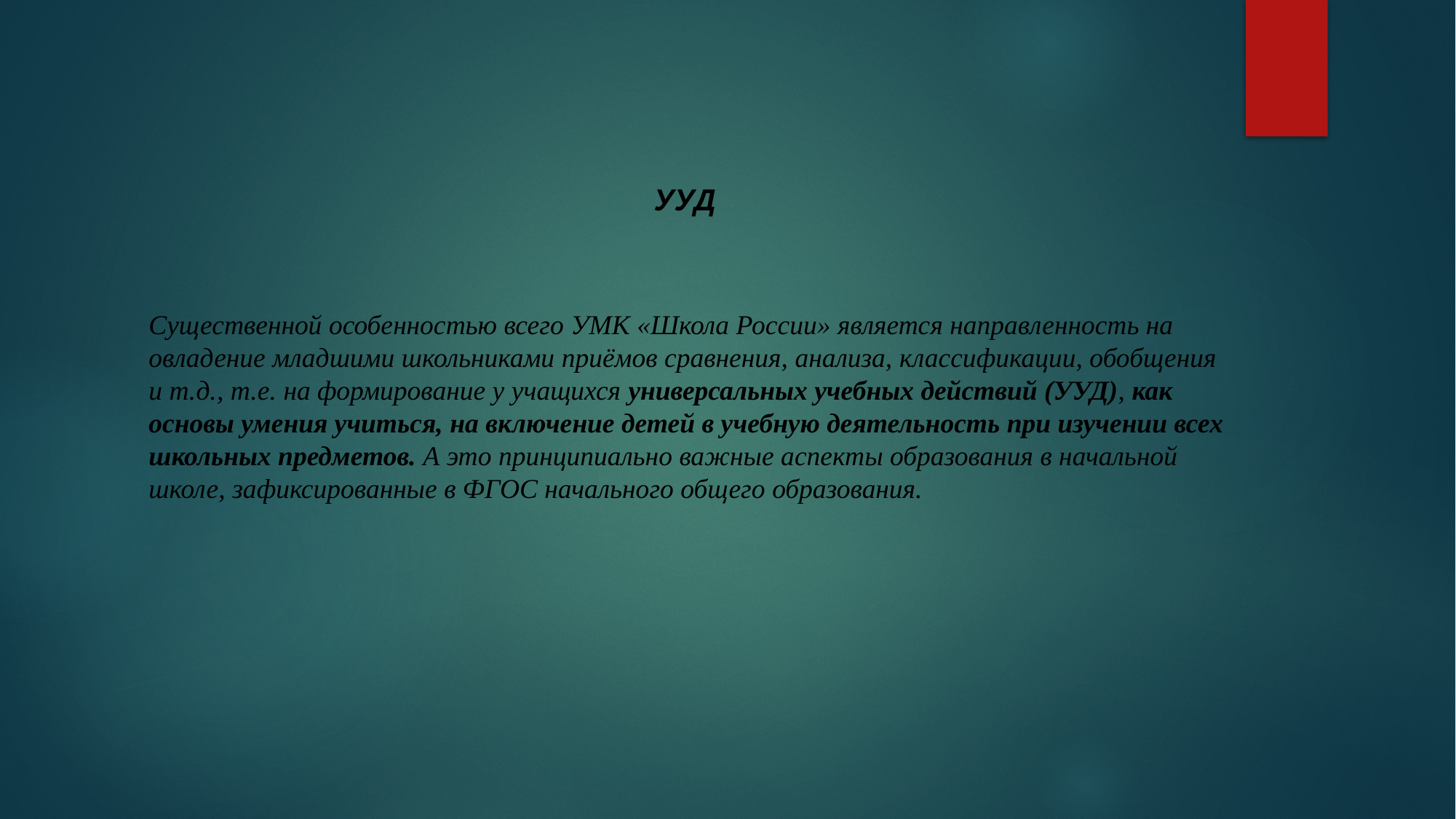

# УУД
Существенной особенностью всего УМК «Школа России» является направленность на овладение младшими школьниками приёмов сравнения, анализа, классификации, обобщения и т.д., т.е. на формирование у учащихся универсальных учебных действий (УУД), как основы умения учиться, на включение детей в учебную деятельность при изучении всех школьных предметов. А это принципиально важные аспекты образования в начальной школе, зафиксированные в ФГОС начального общего образования.